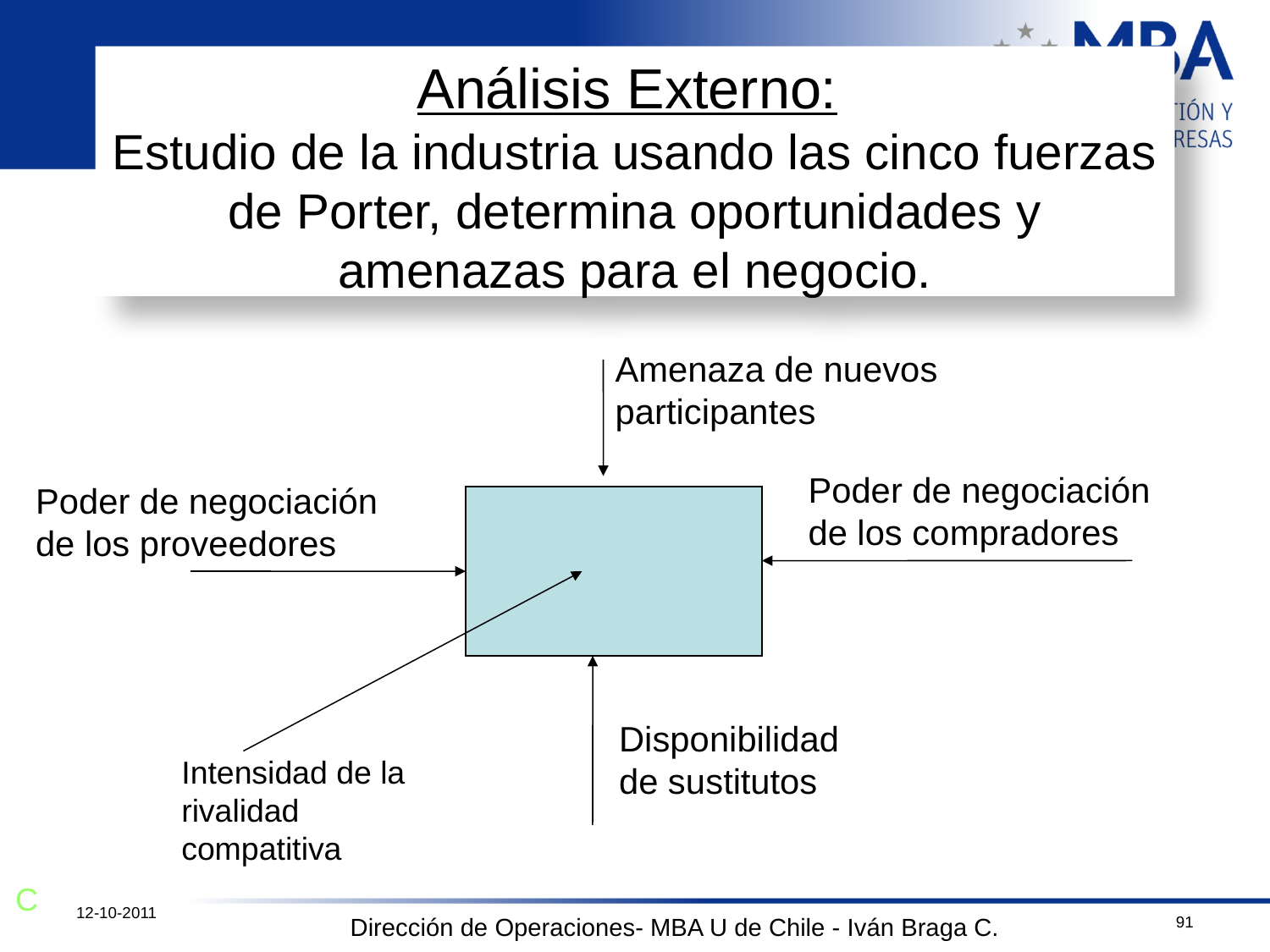

# Análisis Externo: Estudio de la industria usando las cinco fuerzas de Porter, determina oportunidades y amenazas para el negocio.
Amenaza de nuevos
participantes

Poder de negociación
de los compradores
Poder de negociación
de los proveedores

Disponibilidad
de sustitutos
Intensidad de la
rivalidad
compatitiva
C
12-10-2011

91